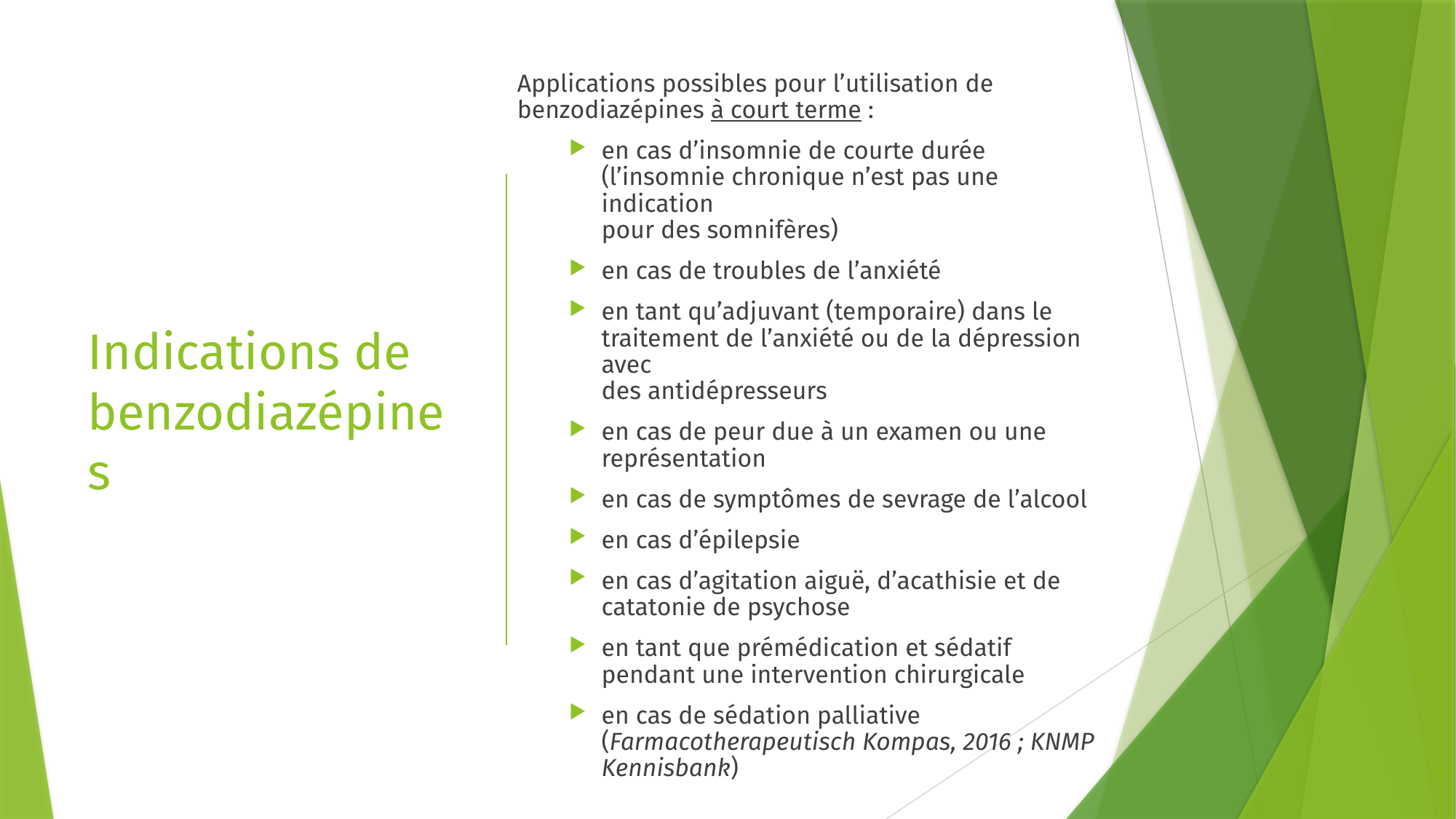

Applications possibles pour l’utilisation de benzodiazépines à court terme :
en cas d’insomnie de courte durée (l’insomnie chronique n’est pas une indication
pour des somnifères)
en cas de troubles de l’anxiété
en tant qu’adjuvant (temporaire) dans le traitement de l’anxiété ou de la dépression avec
des antidépresseurs
en cas de peur due à un examen ou une représentation
en cas de symptômes de sevrage de l’alcool
en cas d’épilepsie
en cas d’agitation aiguë, d’acathisie et de catatonie de psychose
en tant que prémédication et sédatif pendant une intervention chirurgicale
en cas de sédation palliative
(Farmacotherapeutisch Kompas, 2016 ; KNMP Kennisbank)

# Indications de benzodiazépines